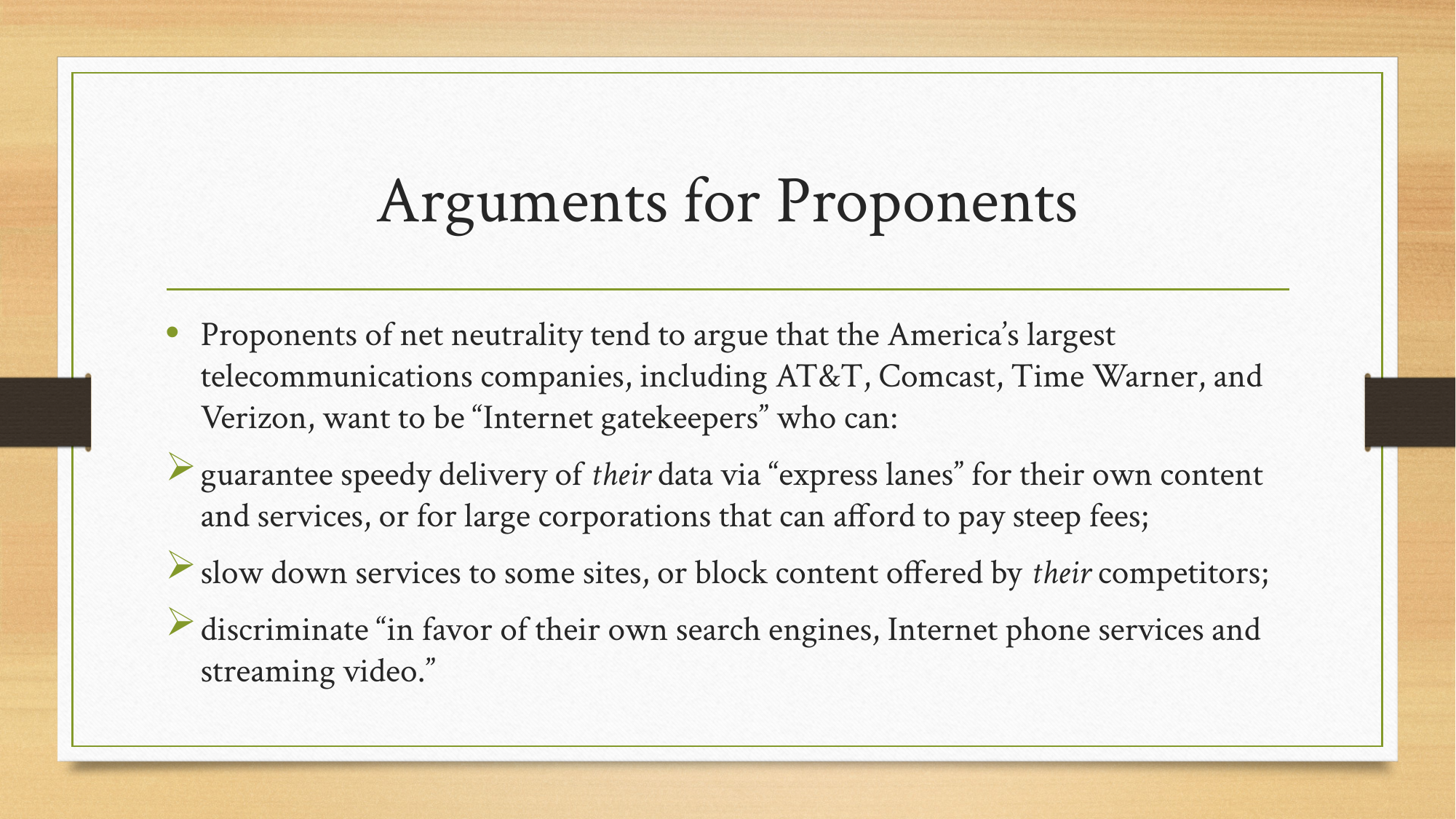

# Arguments for Proponents
Proponents of net neutrality tend to argue that the America’s largest telecommunications companies, including AT&T, Comcast, Time Warner, and Verizon, want to be “Internet gatekeepers” who can:
guarantee speedy delivery of their data via “express lanes” for their own content and services, or for large corporations that can afford to pay steep fees;
slow down services to some sites, or block content offered by their competitors;
discriminate “in favor of their own search engines, Internet phone services and streaming video.”